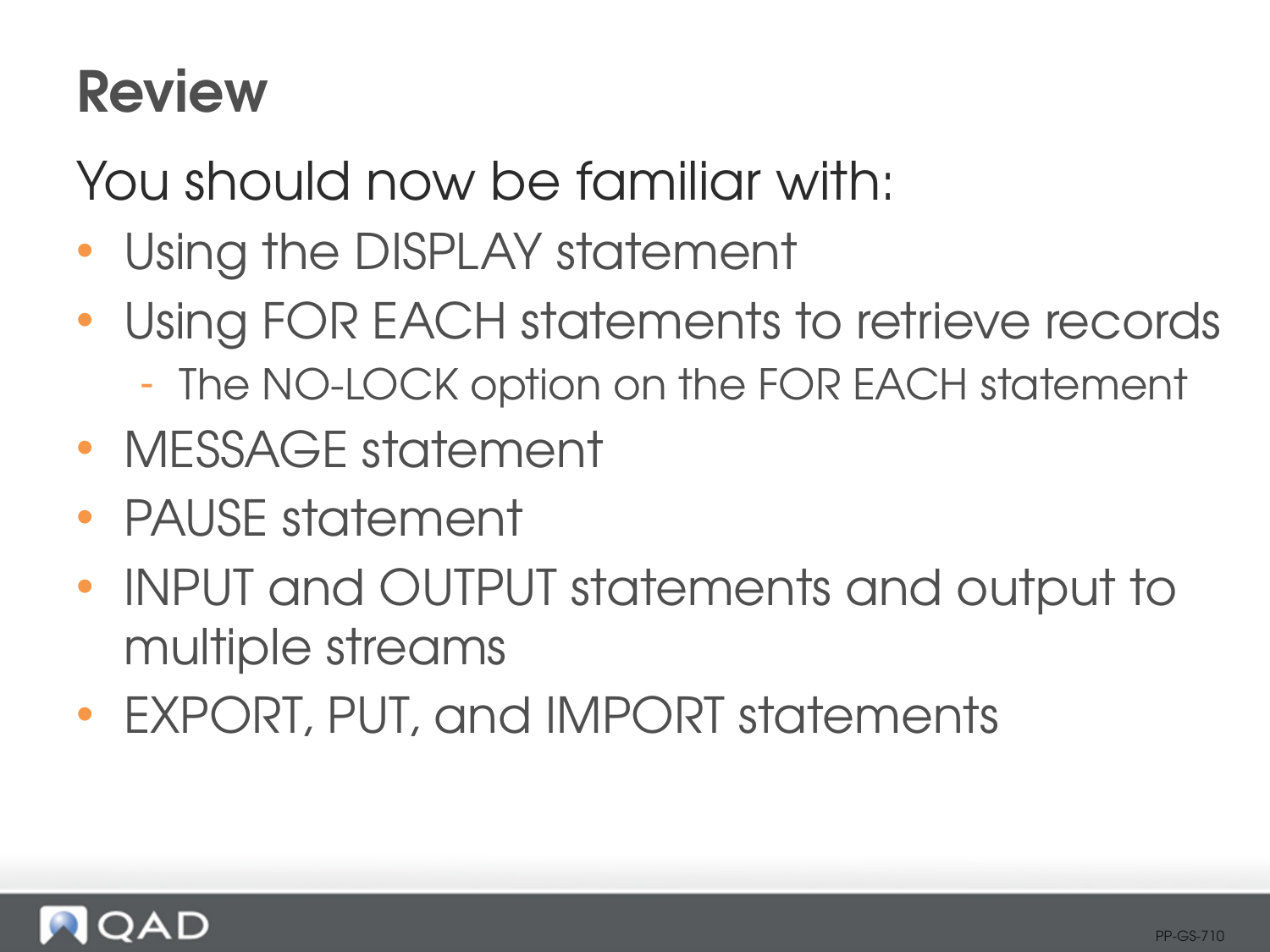

# Review
You should now be familiar with:
Using the DISPLAY statement
Using FOR EACH statements to retrieve records
The NO-LOCK option on the FOR EACH statement
MESSAGE statement
PAUSE statement
INPUT and OUTPUT statements and output to multiple streams
EXPORT, PUT, and IMPORT statements

PP-GS-710